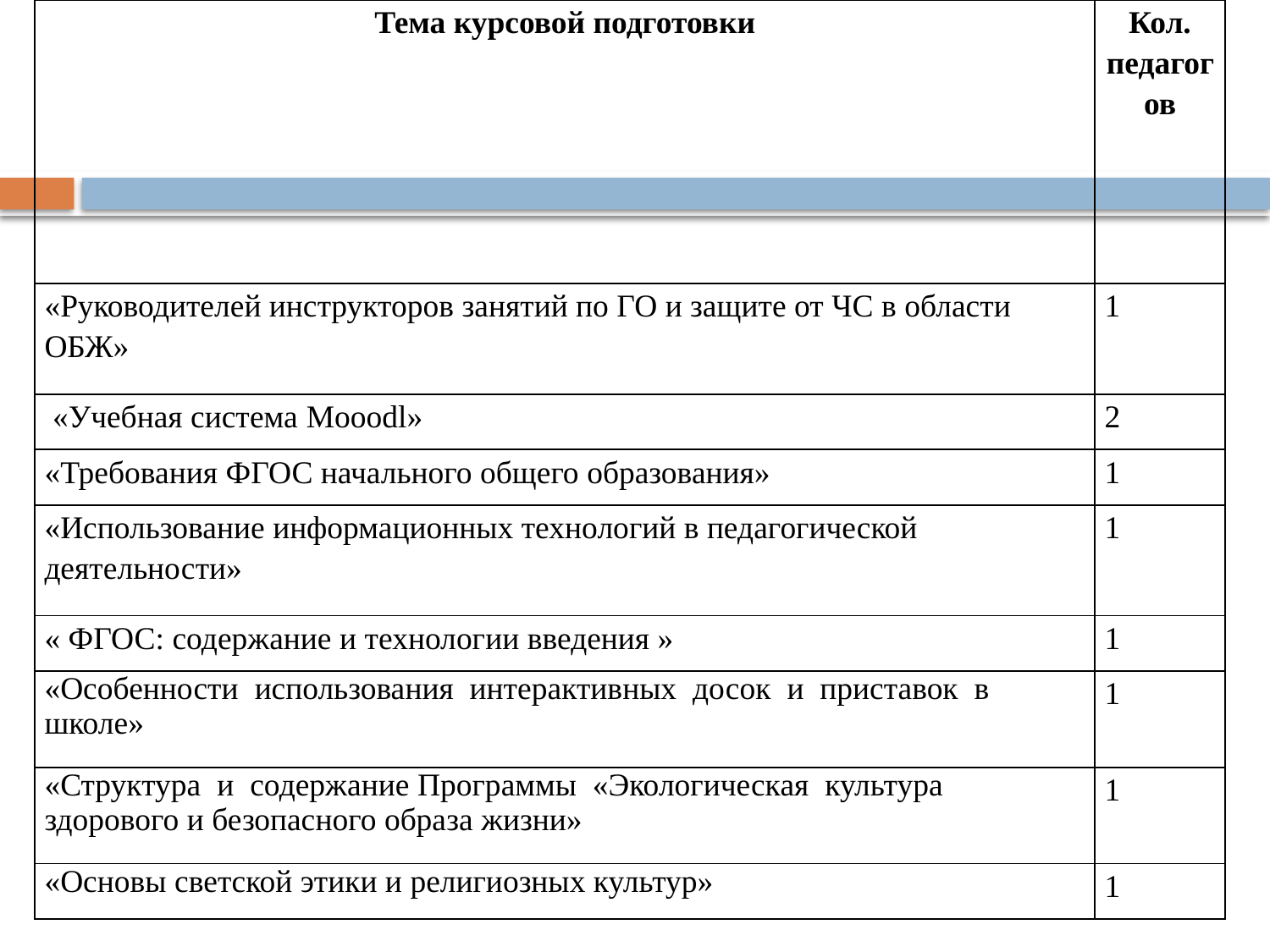

| Тема курсовой подготовки | Кол. педагогов |
| --- | --- |
| «Руководителей инструкторов занятий по ГО и защите от ЧС в области ОБЖ» | 1 |
| «Учебная система Mooodl» | 2 |
| «Требования ФГОС начального общего образования» | 1 |
| «Использование информационных технологий в педагогической деятельности» | 1 |
| « ФГОС: содержание и технологии введения » | 1 |
| «Особенности использования интерактивных досок и приставок в школе» | 1 |
| «Структура и содержание Программы «Экологическая культура здорового и безопасного образа жизни» | 1 |
| «Основы светской этики и религиозных культур» | 1 |